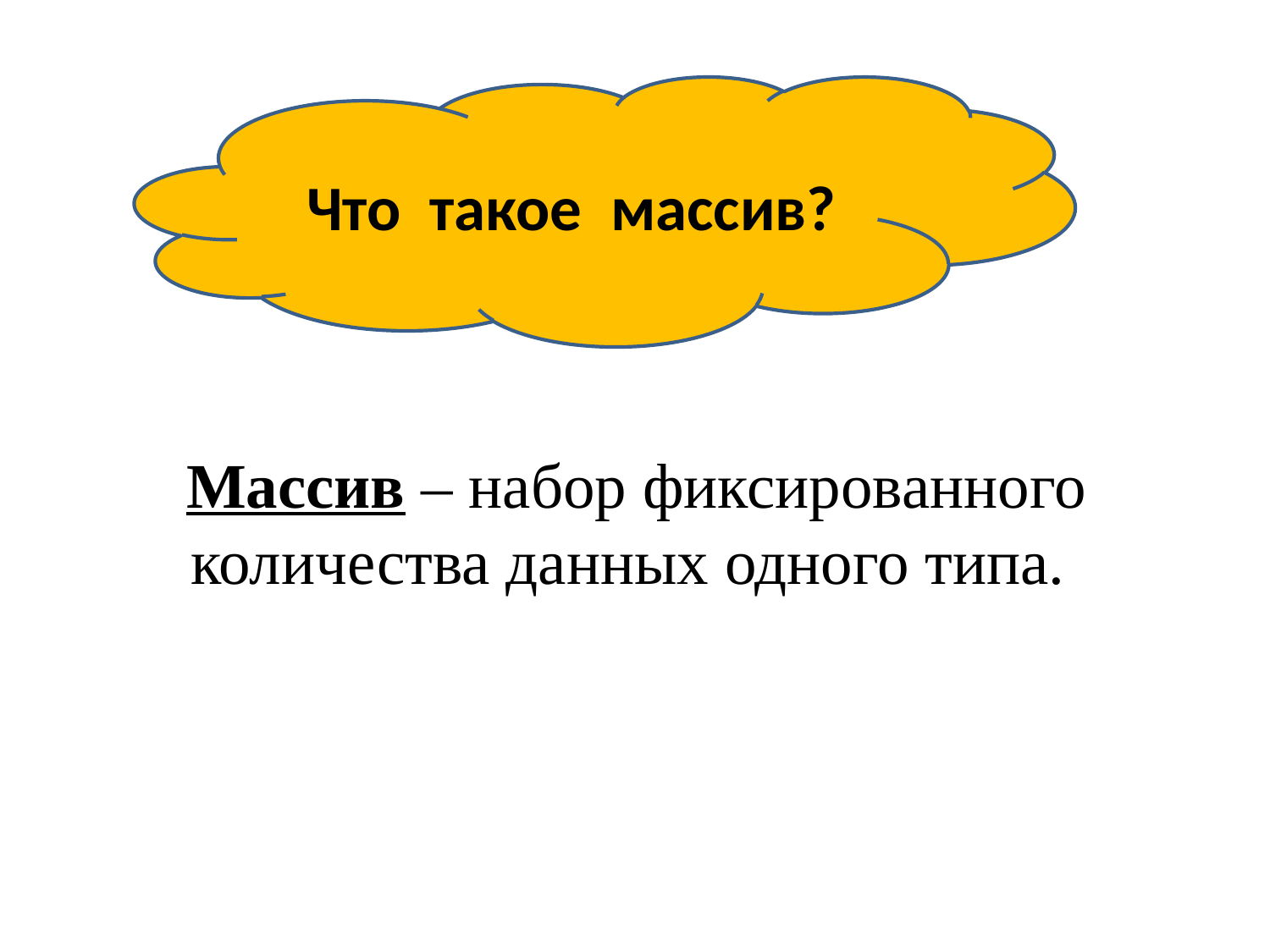

Что  такое  массив?
# Массив – набор фиксированного количества данных одного типа.